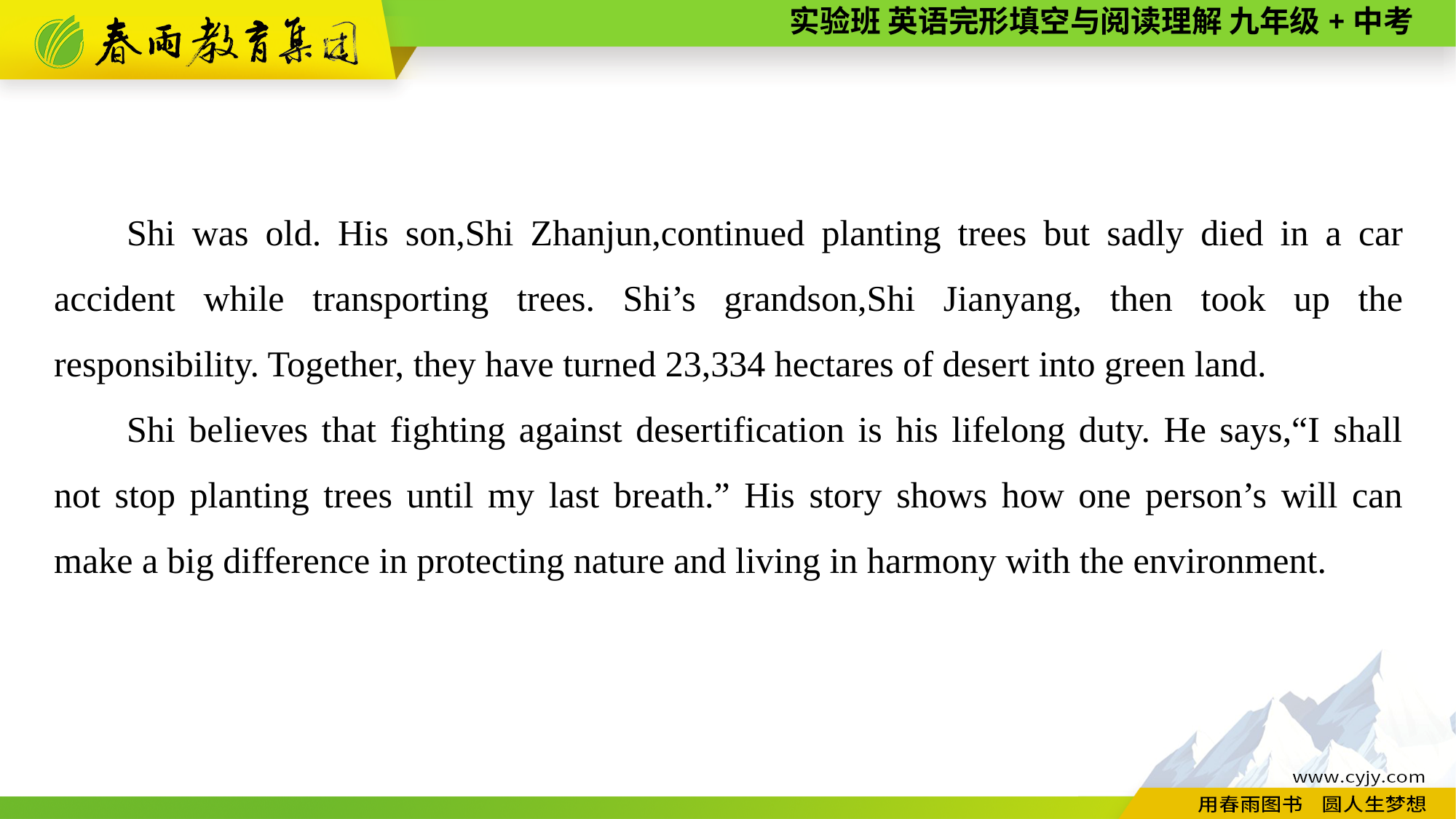

Shi was old. His son,Shi Zhanjun,continued planting trees but sadly died in a car accident while transporting trees. Shi’s grandson,Shi Jianyang, then took up the responsibility. Together, they have turned 23,334 hectares of desert into green land.
Shi believes that fighting against desertification is his lifelong duty. He says,“I shall not stop planting trees until my last breath.” His story shows how one person’s will can make a big difference in protecting nature and living in harmony with the environment.